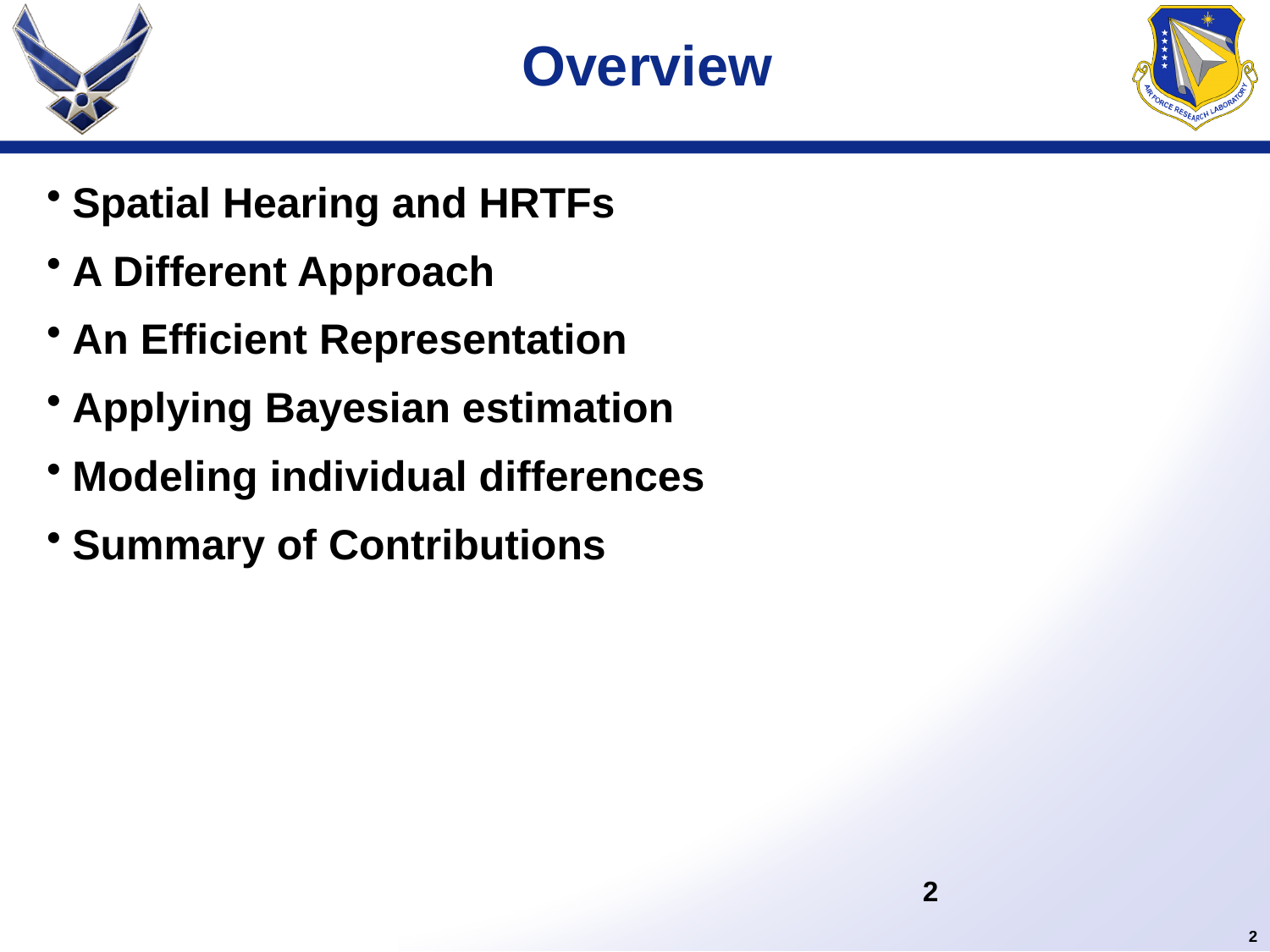

# Overview
Spatial Hearing and HRTFs
A Different Approach
An Efficient Representation
Applying Bayesian estimation
Modeling individual differences
Summary of Contributions
2